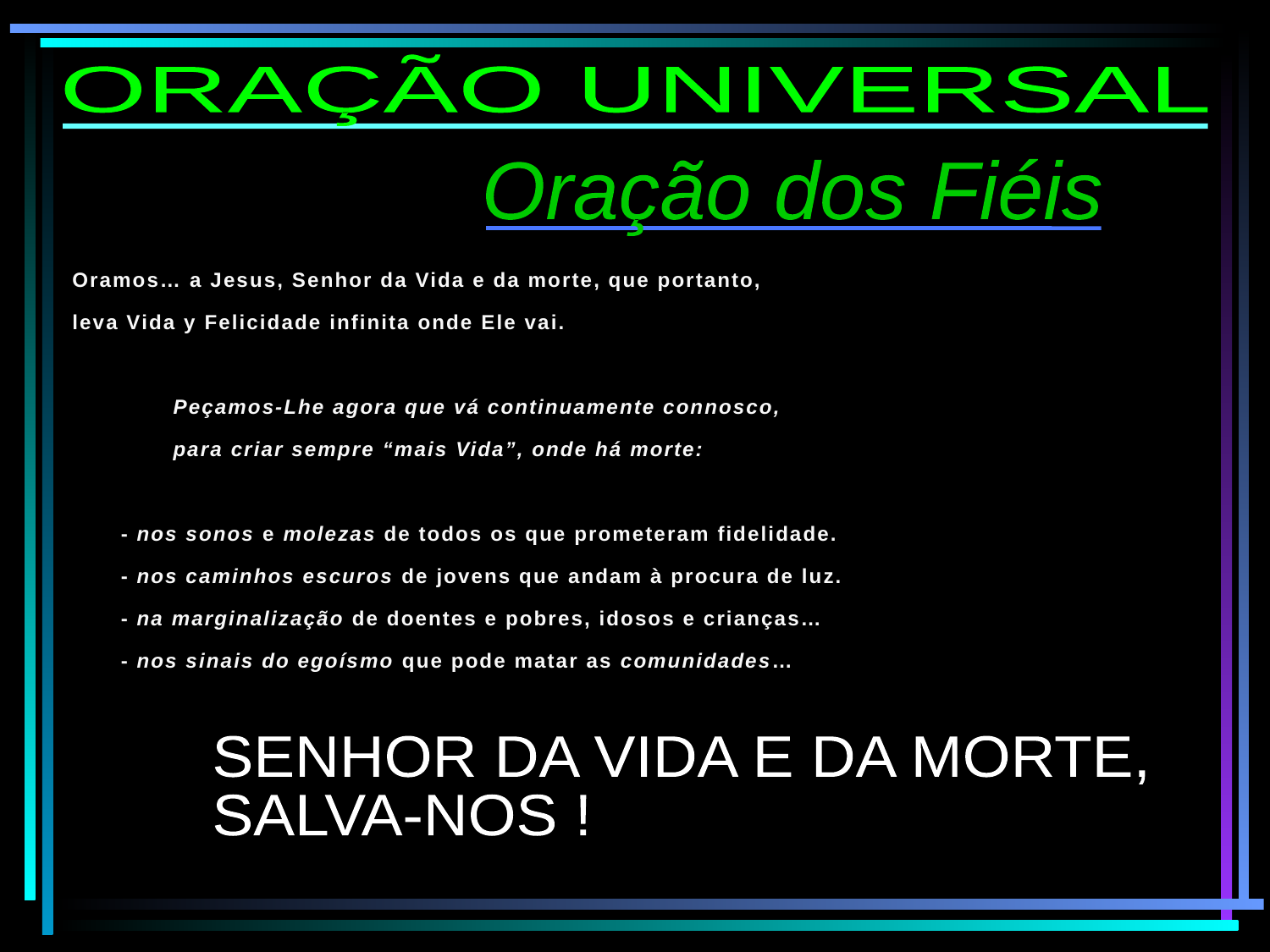

ORAÇÃO UNIVERSAL

Oração dos Fiéis

  Oramos… a Jesus, Senhor da Vida e da morte, que portanto,
  leva Vida y Felicidade infinita onde Ele vai.

       Peçamos-Lhe agora que vá continuamente connosco,
       para criar sempre “mais Vida”, onde há morte:

- nos sonos e molezas de todos os que prometeram fidelidade.
- nos caminhos escuros de jovens que andam à procura de luz.
- na marginalização de doentes e pobres, idosos e crianças…
- nos sinais do egoísmo que pode matar as comunidades…
SENHOR DA VIDA E DA MORTE,
SALVA-NOS !